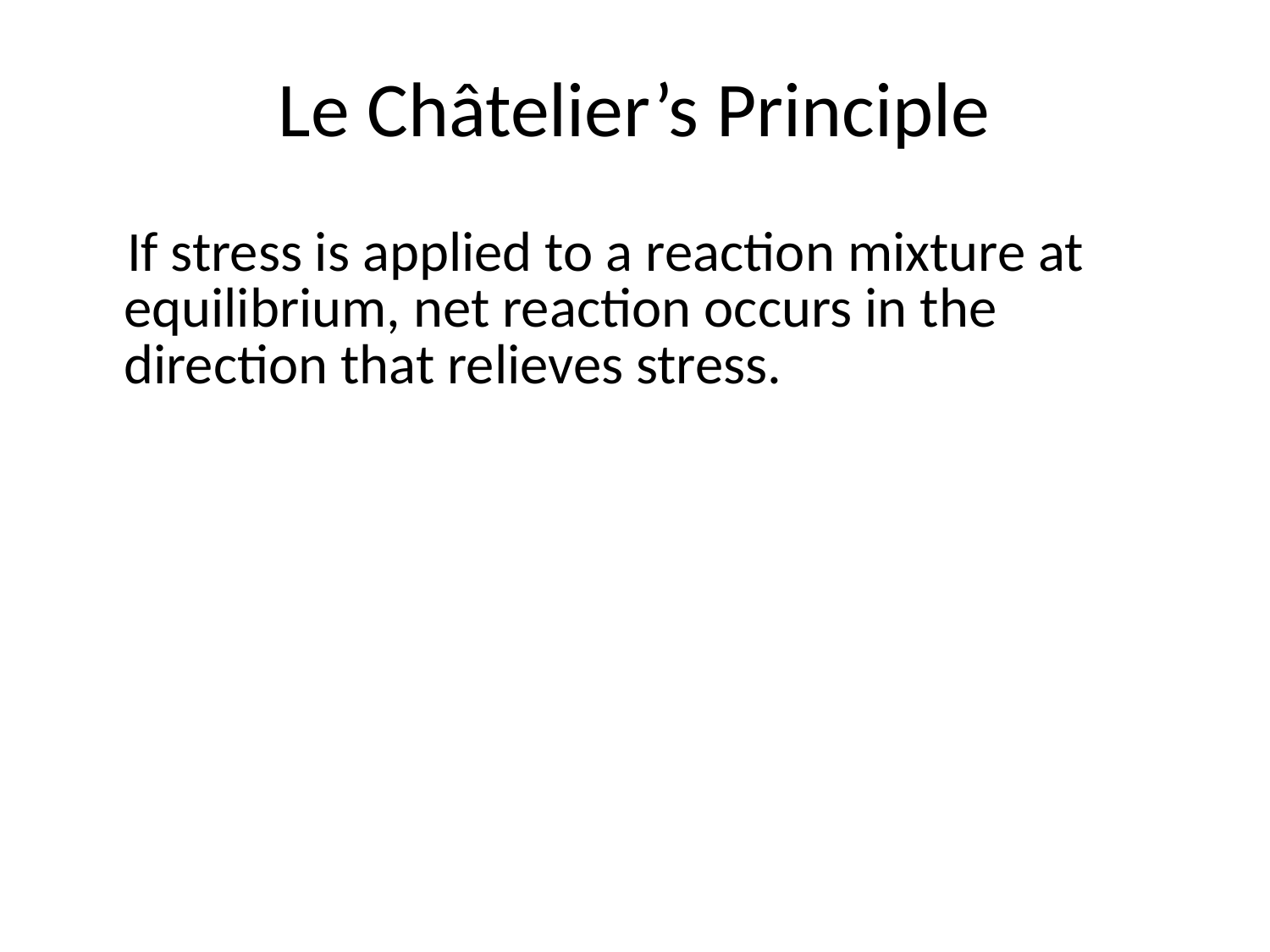

# Le Châtelier’s Principle
    If stress is applied to a reaction mixture at equilibrium, net reaction occurs in the direction that relieves stress.